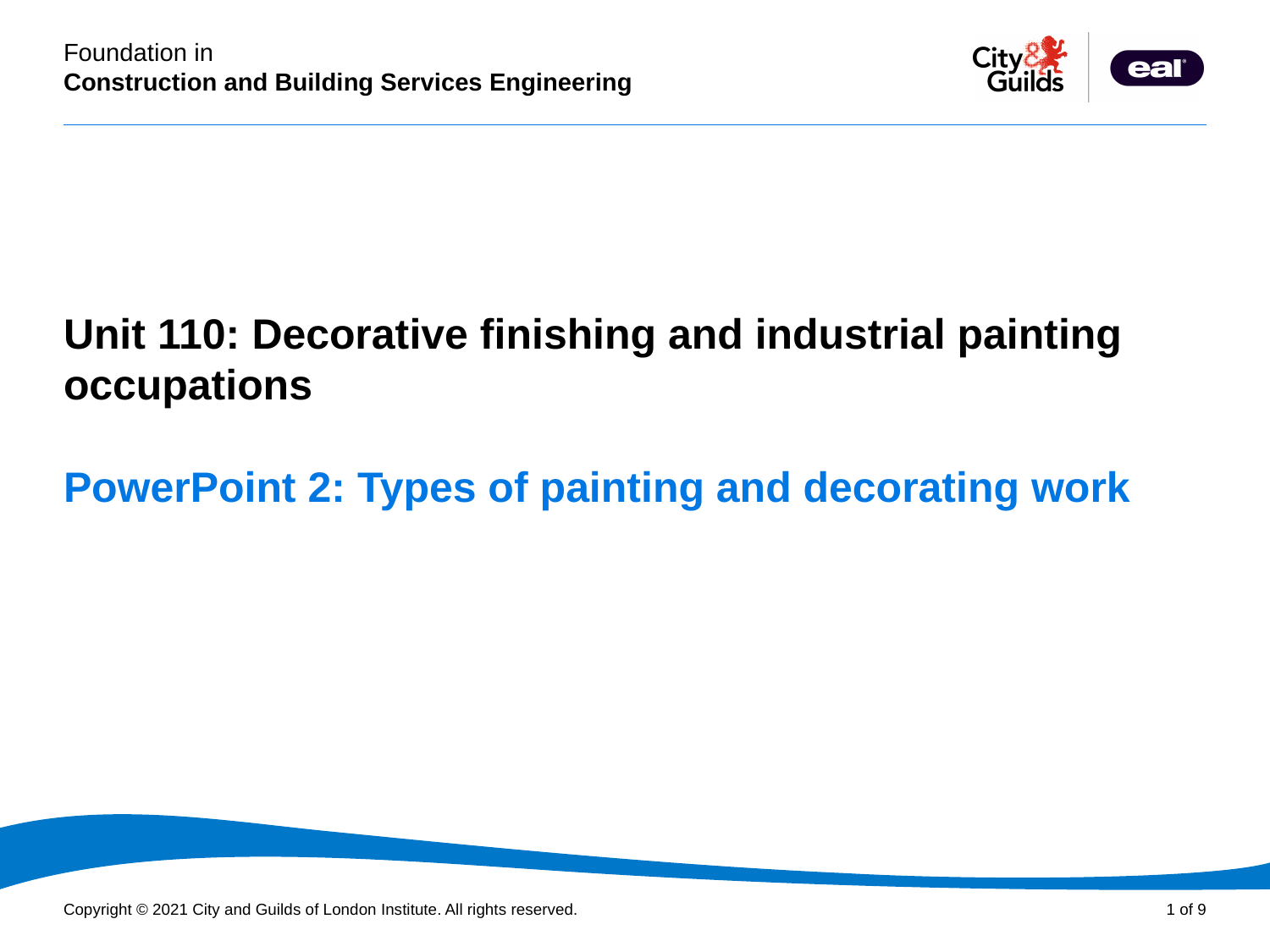

PowerPoint presentation
Unit 110: Decorative finishing and industrial painting occupations

# PowerPoint 2: Types of painting and decorating work